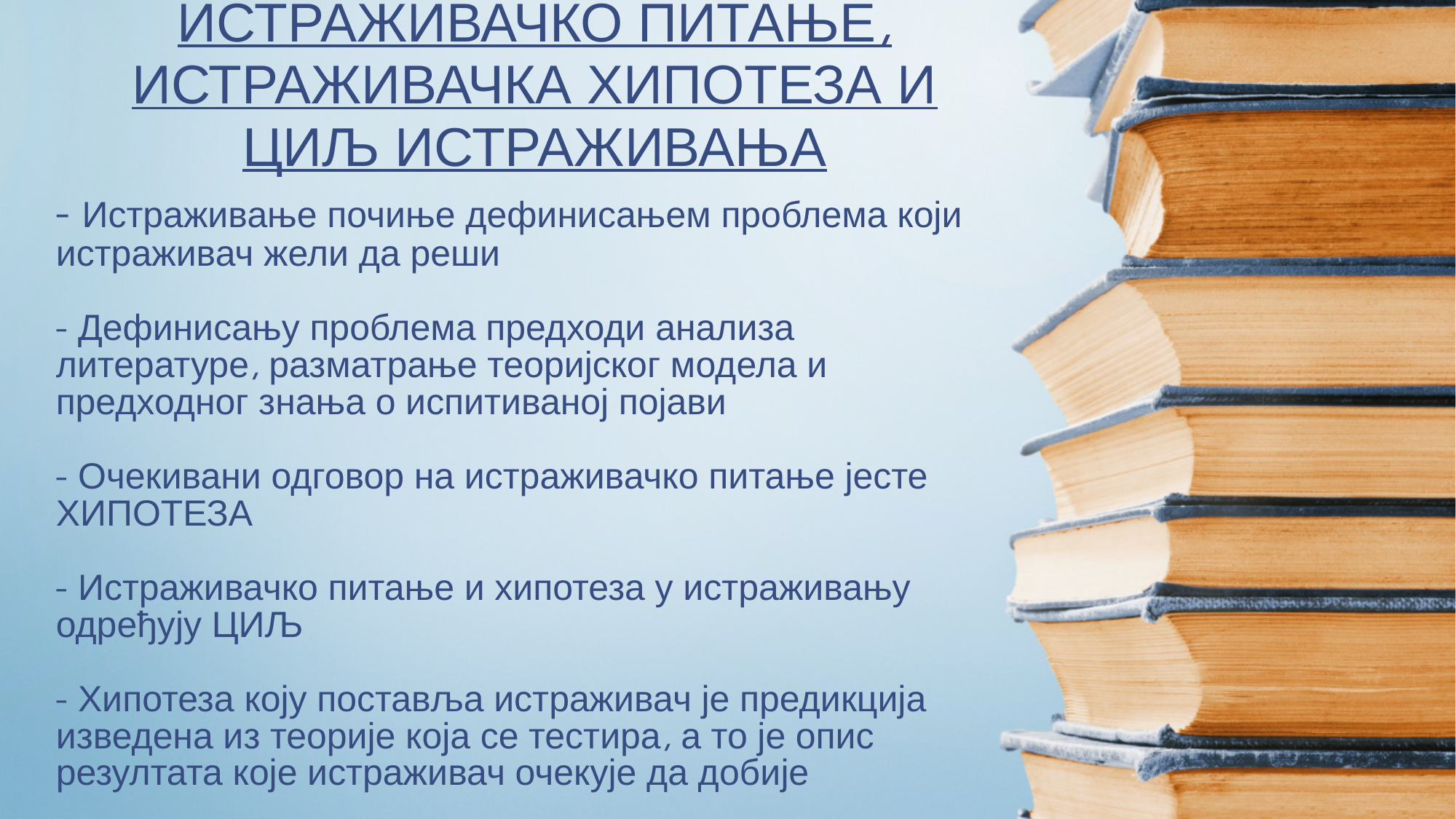

ИСТРАЖИВАЧКО ПИТАЊЕ, ИСТРАЖИВАЧКА ХИПОТЕЗА И ЦИЉ ИСТРАЖИВАЊА
# - Истраживање почиње дефинисањем проблема који истраживач жели да реши - Дефинисању проблема предходи анализа литературе, разматрање теоријског модела и предходног знања о испитиваној појави - Очекивани одговор на истраживачко питање јесте ХИПОТЕЗА - Истраживачко питање и хипотеза у истраживању одређују ЦИЉ - Хипотеза коју поставља истраживач је предикција изведена из теорије која се тестира, а то је опис резултата које истраживач очекује да добије